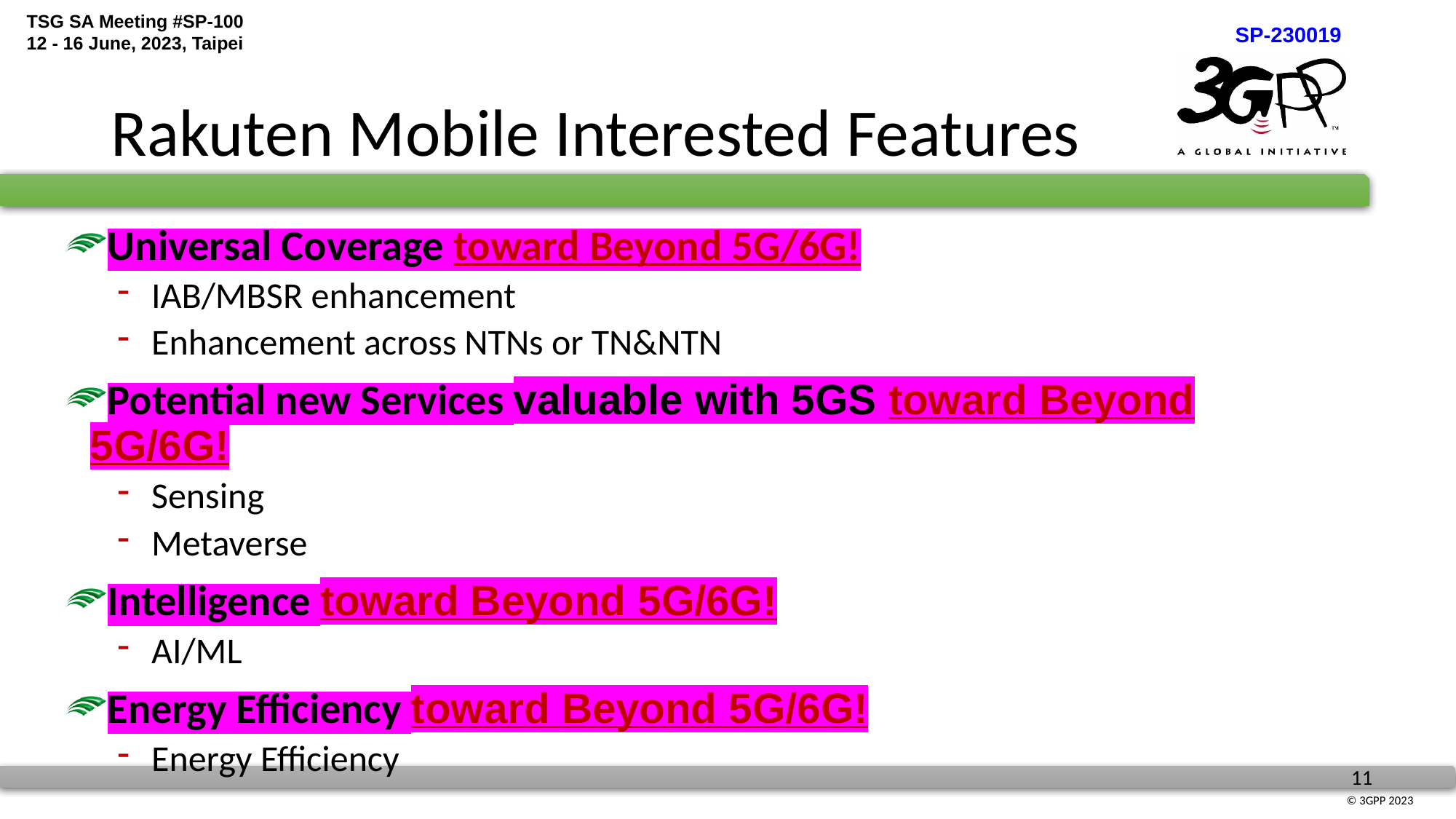

# Rakuten Mobile Interested Features
Universal Coverage toward Beyond 5G/6G!
IAB/MBSR enhancement
Enhancement across NTNs or TN&NTN
Potential new Services valuable with 5GS toward Beyond 5G/6G!
Sensing
Metaverse
Intelligence toward Beyond 5G/6G!
AI/ML
Energy Efficiency toward Beyond 5G/6G!
Energy Efficiency